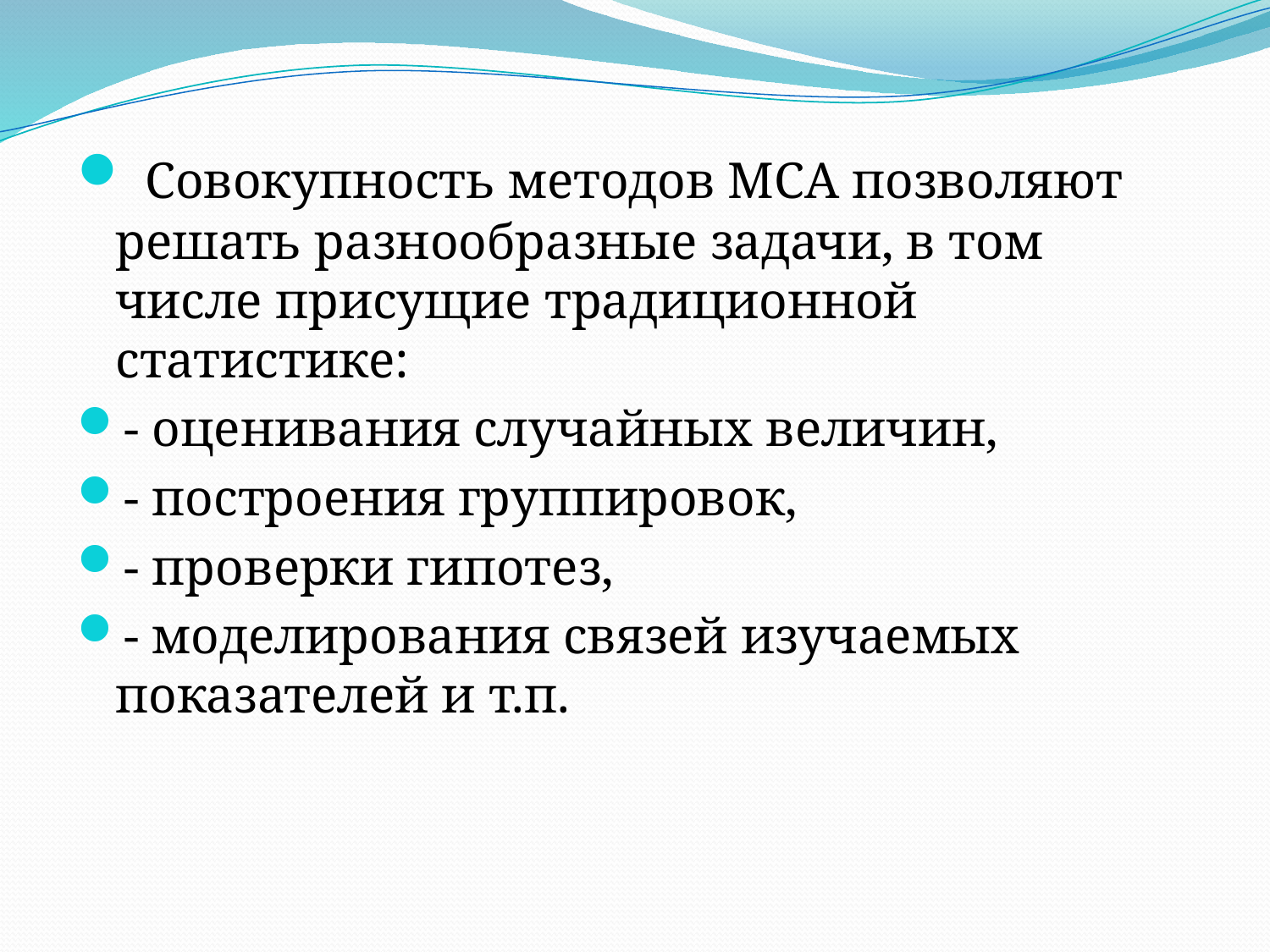

Совокупность методов МСА позволяют решать разнообразные задачи, в том числе присущие традиционной статистике:
- оценивания случайных величин,
- построения группировок,
- проверки гипотез,
- моделирования связей изучаемых показателей и т.п.